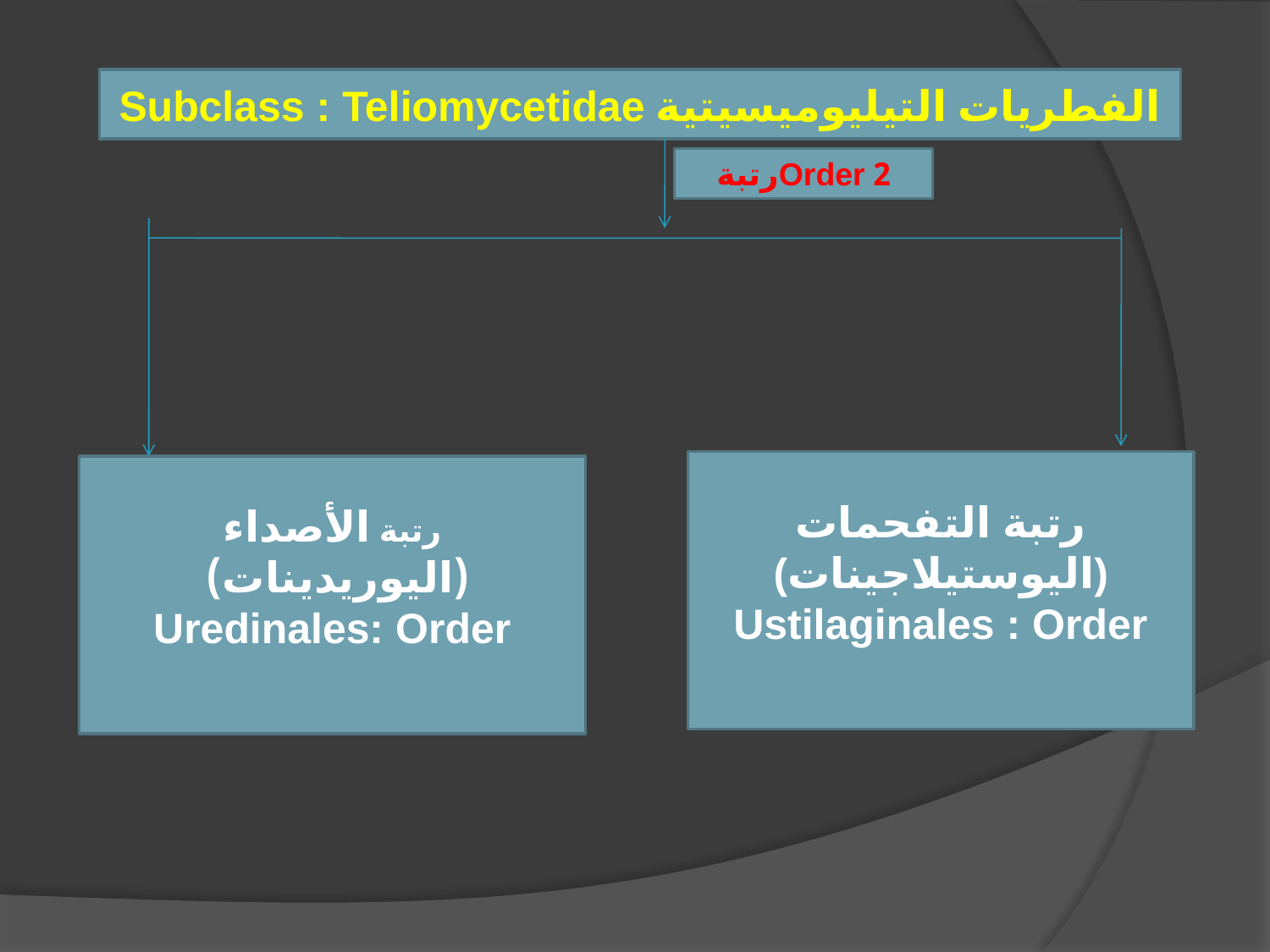

الفطريات التيليوميسيتية Subclass : Teliomycetidae
2 Orderرتبة
رتبة التفحمات (اليوستيلاجينات)
Ustilaginales : Order

رتبة الأصداء (اليوريدينات)
Uredinales: Order